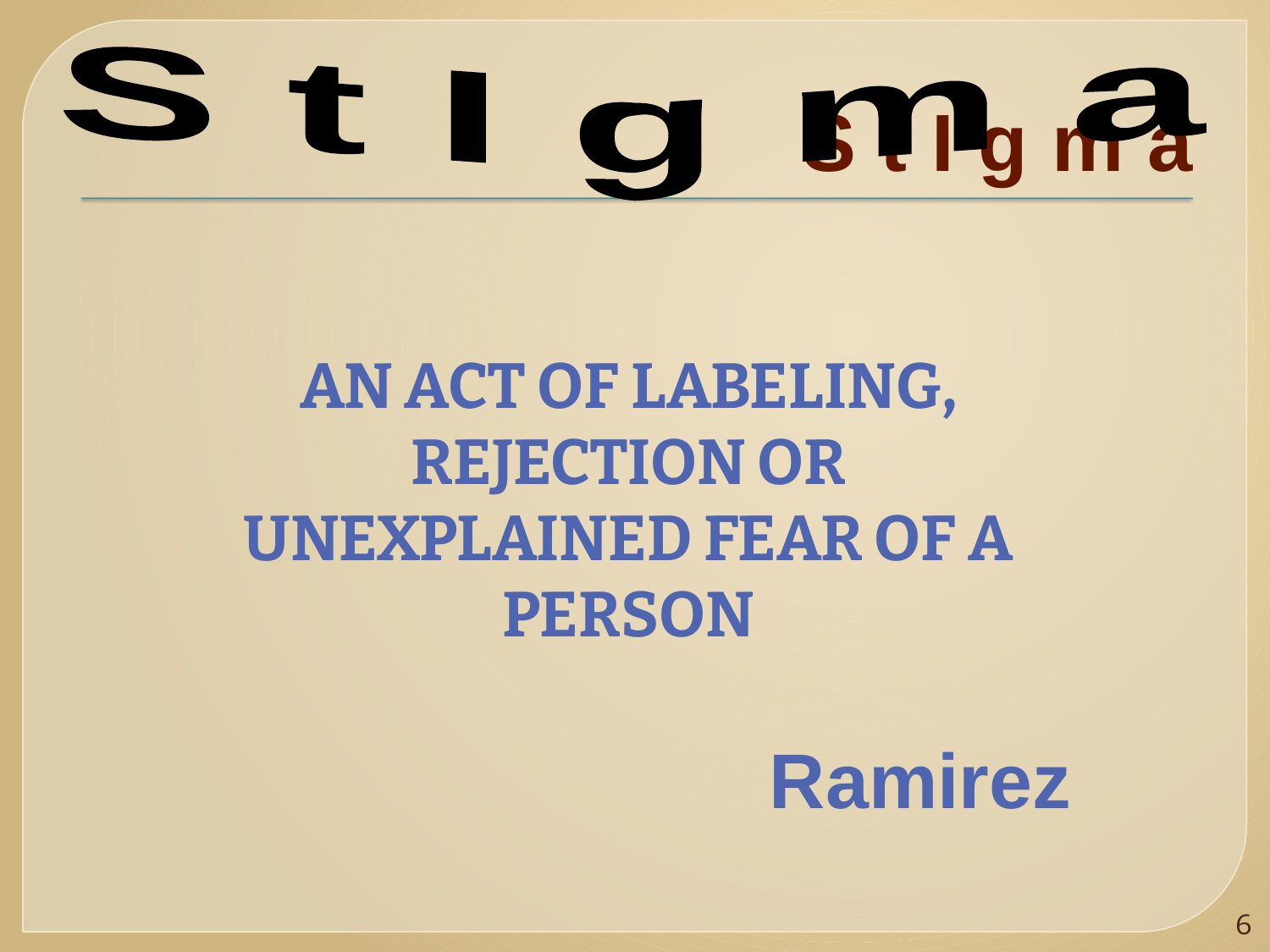

# S t I g m a
S t I g m a

	AN ACT OF LABELING, REJECTION OR UNEXPLAINED FEAR OF A PERSON

Ramirez
6